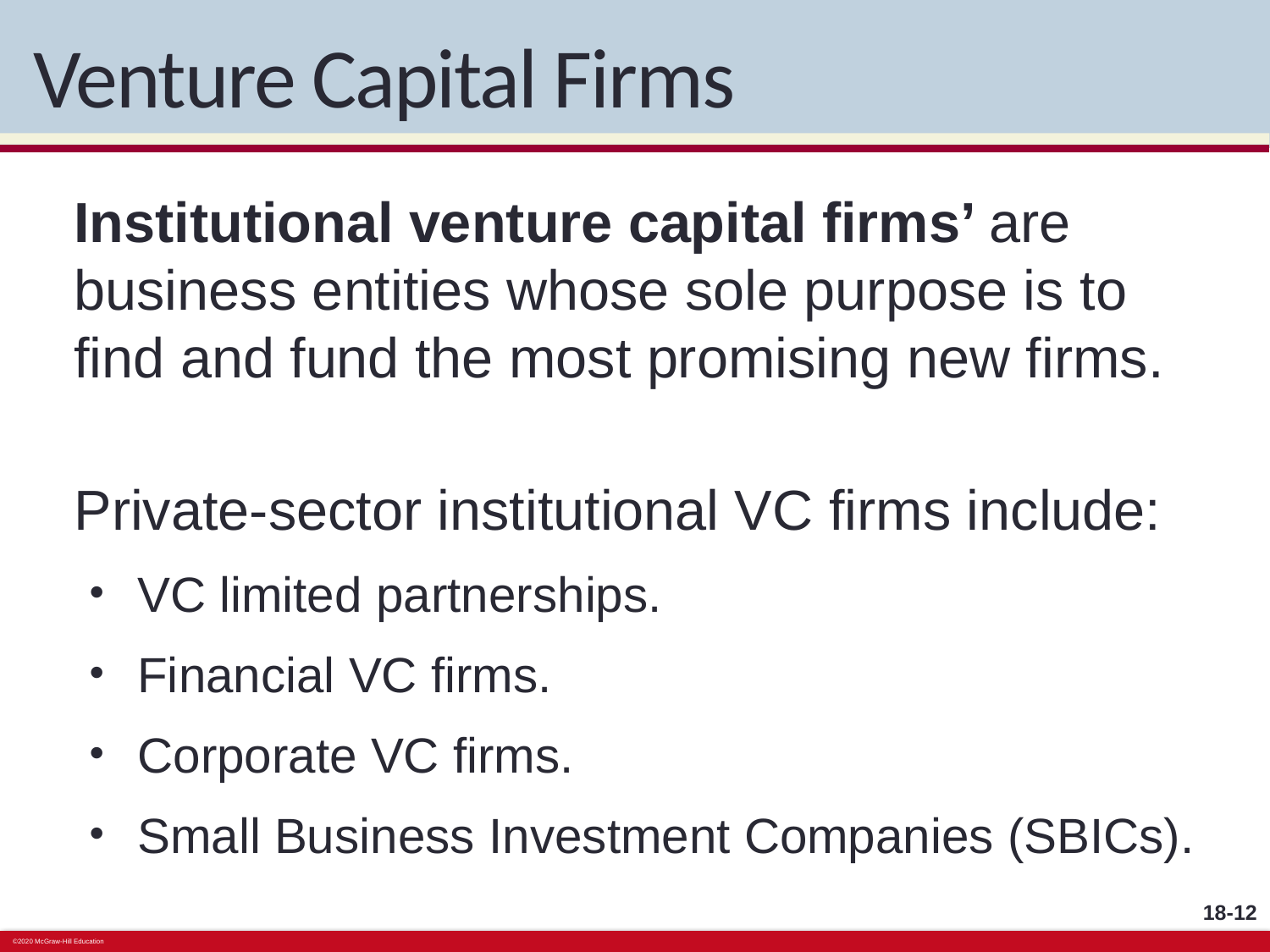

# Venture Capital Firms
Institutional venture capital firms’ are business entities whose sole purpose is to find and fund the most promising new firms.
Private-sector institutional VC firms include:
VC limited partnerships.
Financial VC firms.
Corporate VC firms.
Small Business Investment Companies (SBICs).